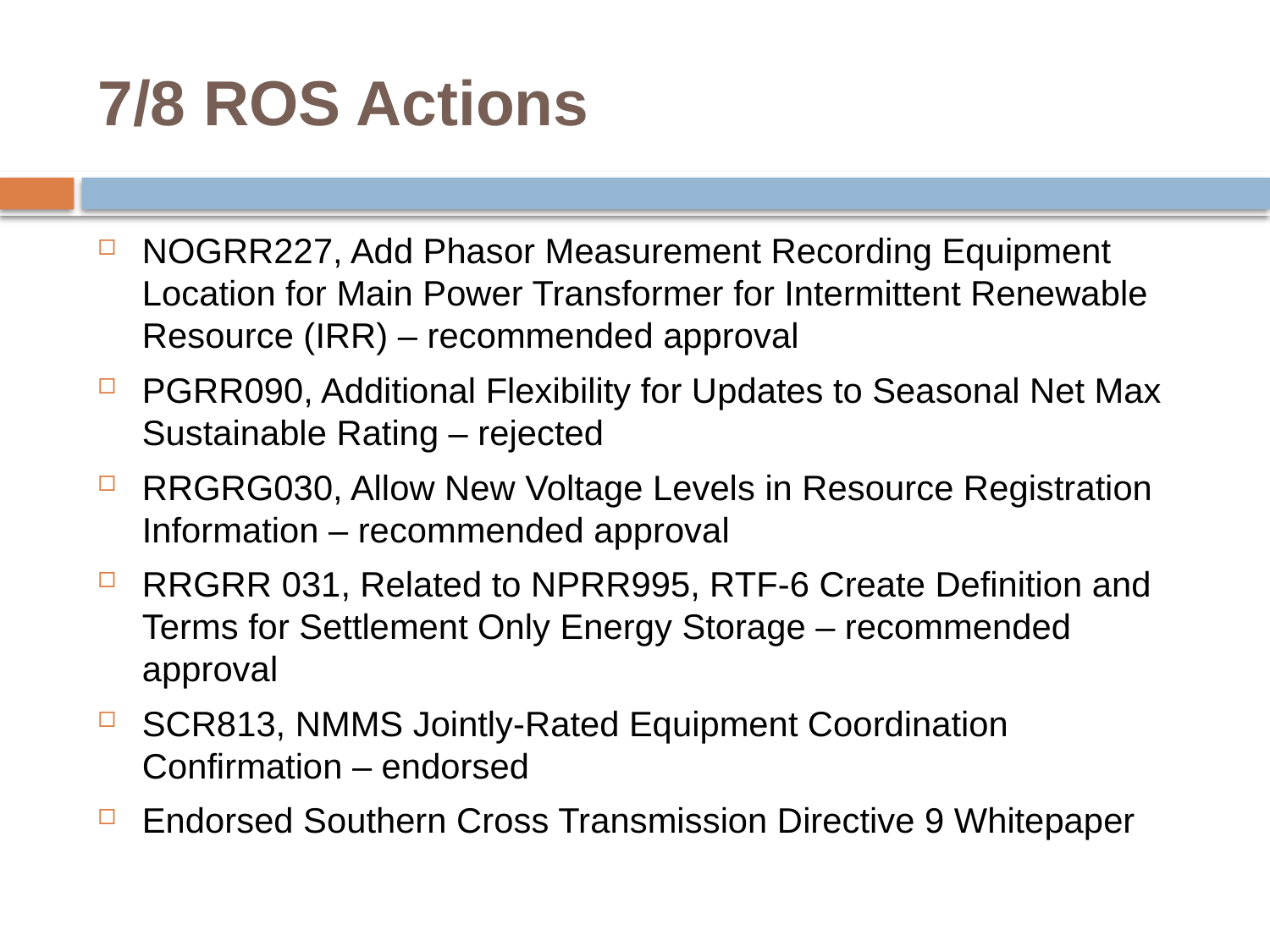

# 7/8 ROS Actions
NOGRR227, Add Phasor Measurement Recording Equipment Location for Main Power Transformer for Intermittent Renewable Resource (IRR) – recommended approval
PGRR090, Additional Flexibility for Updates to Seasonal Net Max Sustainable Rating – rejected
RRGRG030, Allow New Voltage Levels in Resource Registration Information – recommended approval
RRGRR 031, Related to NPRR995, RTF-6 Create Definition and Terms for Settlement Only Energy Storage – recommended approval
SCR813, NMMS Jointly-Rated Equipment Coordination Confirmation – endorsed
Endorsed Southern Cross Transmission Directive 9 Whitepaper